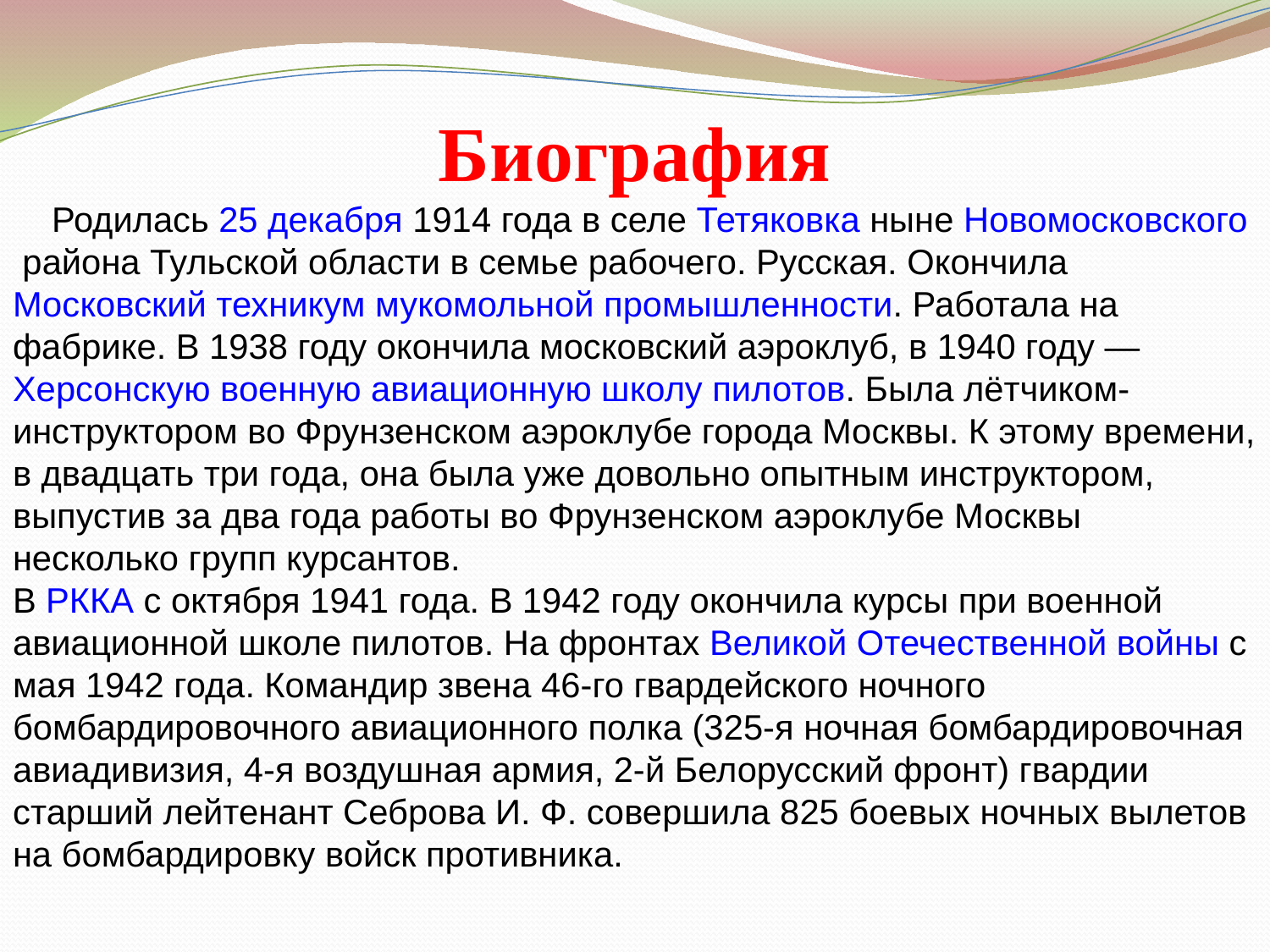

Биография
    Родилась 25 декабря 1914 года в селе Тетяковка ныне Новомосковского района Тульской области в семье рабочего. Русская. Окончила Московский техникум мукомольной промышленности. Работала на фабрике. В 1938 году окончила московский аэроклуб, в 1940 году — Херсонскую военную авиационную школу пилотов. Была лётчиком-инструктором во Фрунзенском аэроклубе города Москвы. К этому времени, в двадцать три года, она была уже довольно опытным инструктором, выпустив за два года работы во Фрунзенском аэроклубе Москвы несколько групп курсантов.
В РККА с октября 1941 года. В 1942 году окончила курсы при военной авиационной школе пилотов. На фронтах Великой Отечественной войны с мая 1942 года. Командир звена 46-го гвардейского ночного бомбардировочного авиационного полка (325-я ночная бомбардировочная авиадивизия, 4-я воздушная армия, 2-й Белорусский фронт) гвардии старший лейтенант Себрова И. Ф. совершила 825 боевых ночных вылетов на бомбардировку войск противника.